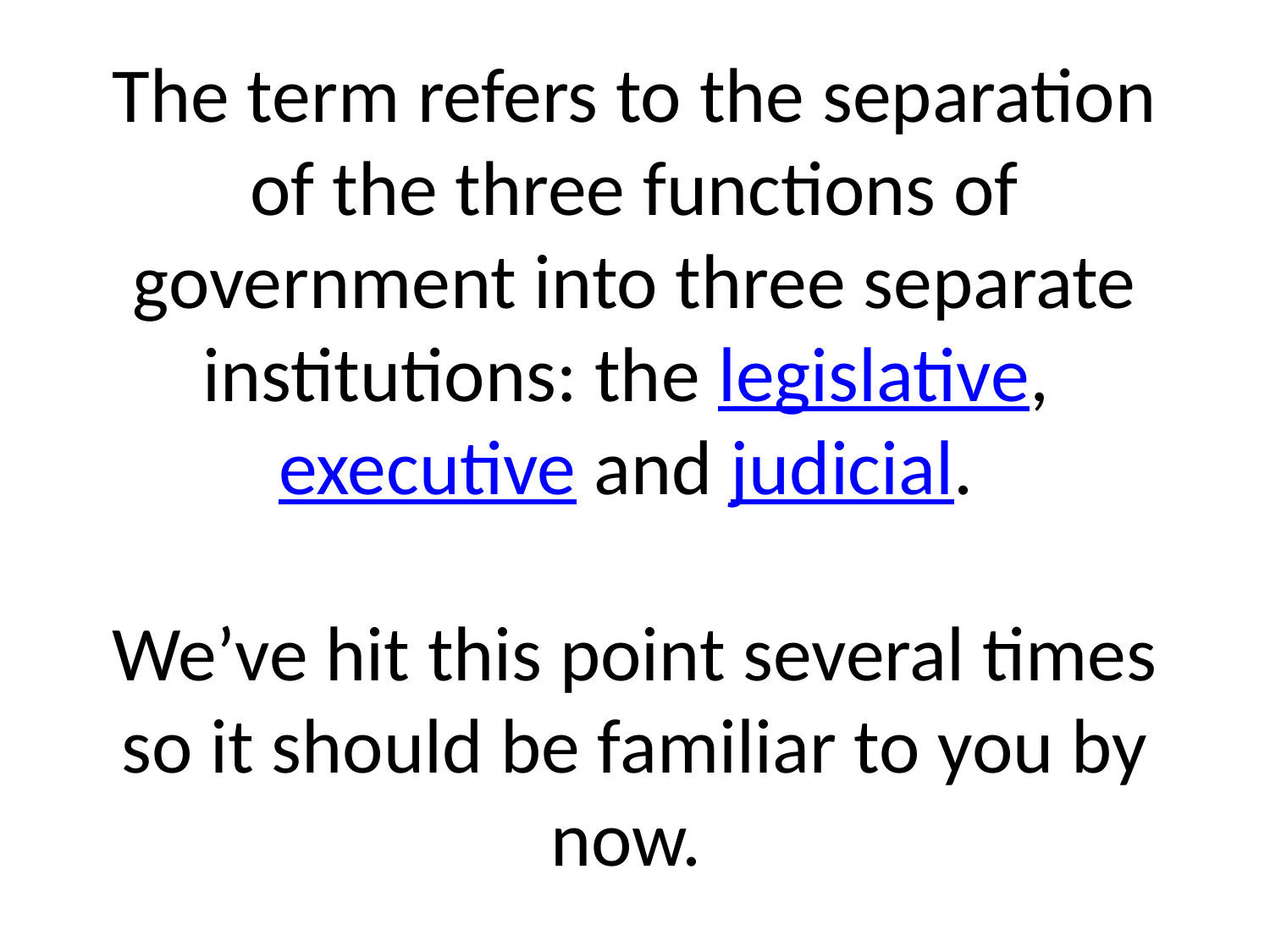

# The term refers to the separation of the three functions of government into three separate institutions: the legislative, executive and judicial. We’ve hit this point several times so it should be familiar to you by now.